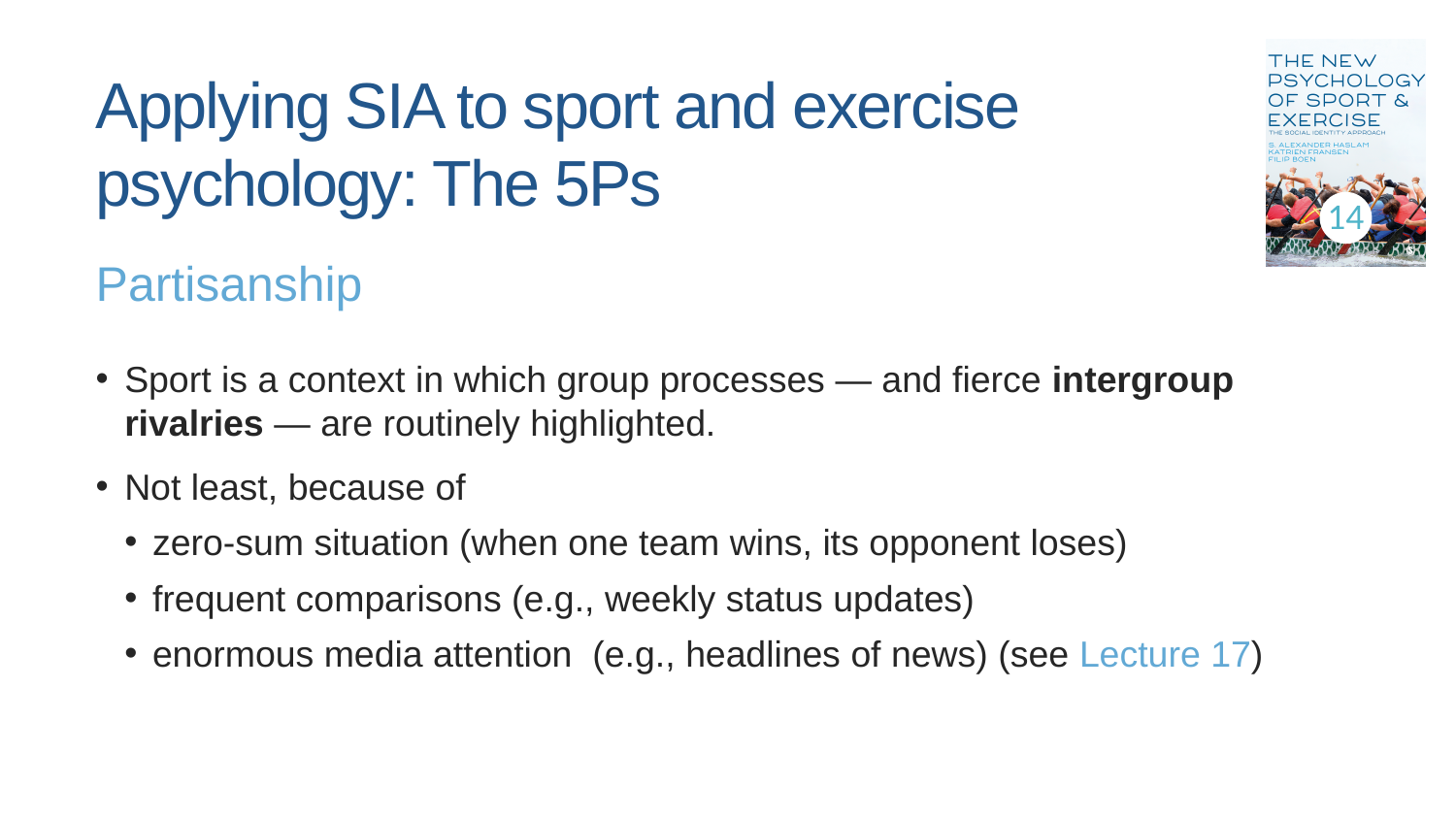

# Applying SIA to sport and exercise psychology: The 5Ps
14
Partisanship
Sport is a context in which group processes — and fierce intergroup rivalries — are routinely highlighted.
Not least, because of
zero-sum situation (when one team wins, its opponent loses)
frequent comparisons (e.g., weekly status updates)
enormous media attention  (e.g., headlines of news) (see Lecture 17)